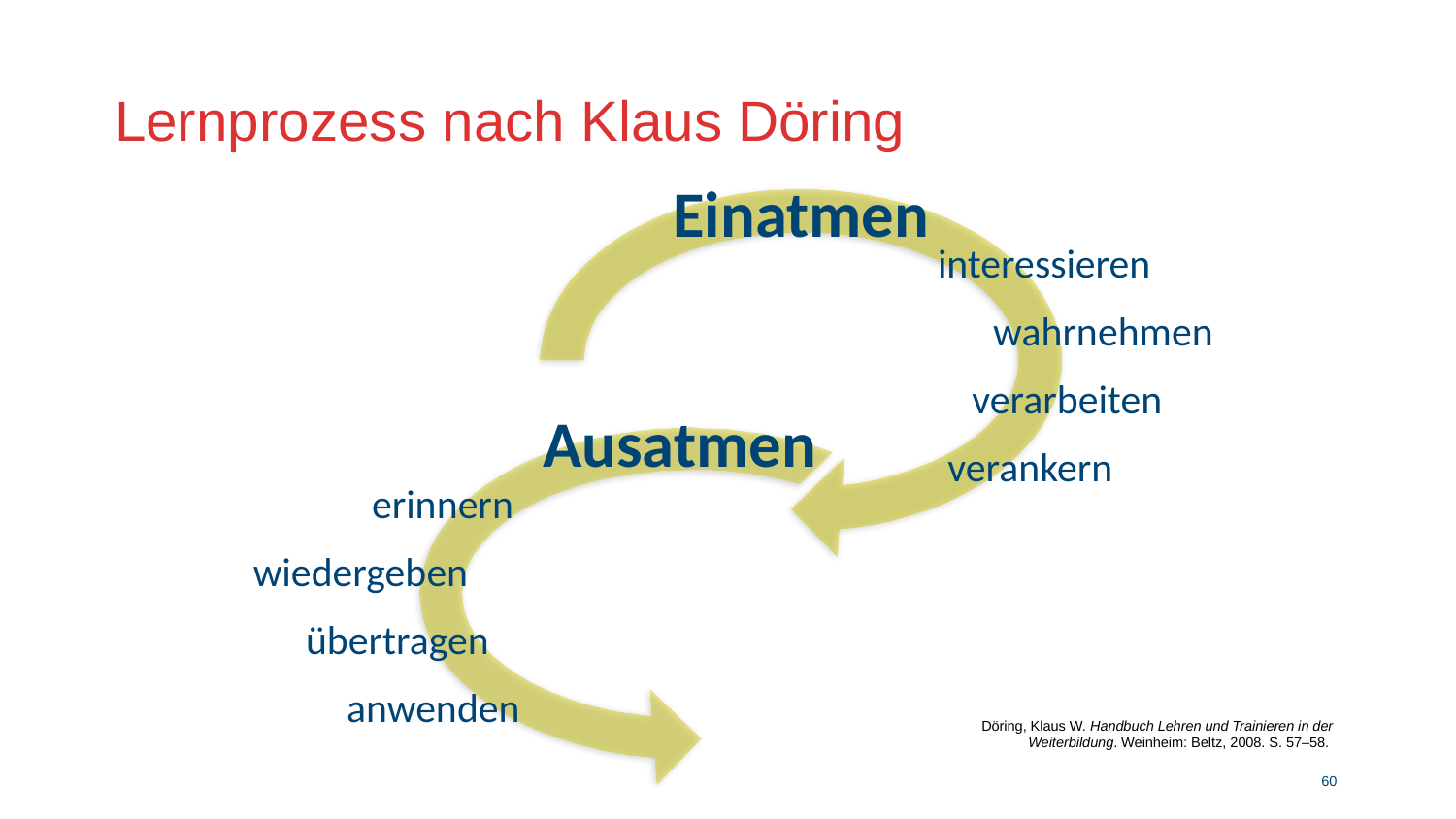

# Lernprozess nach Klaus Döring

Einatmen

Einatmen
   interessieren

	wahrnehmen

        verarbeiten

verankern
Ausatmen
 	  erinnern

wiedergeben

        übertragen

	anwenden
Döring, Klaus W. Handbuch Lehren und Trainieren in der Weiterbildung. Weinheim: Beltz, 2008. S. 57–58.
60